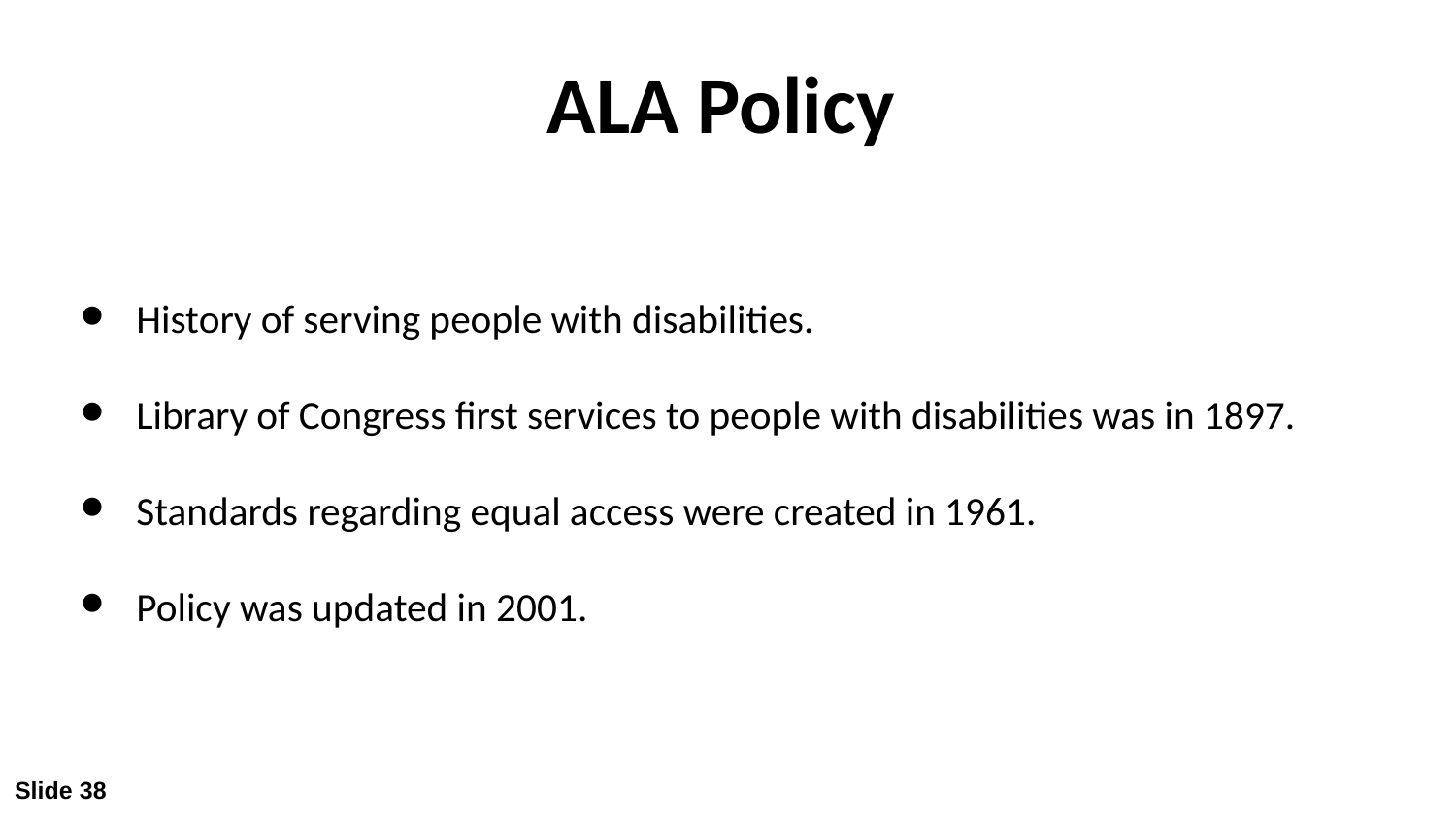

# ALA Policy
History of serving people with disabilities.
Library of Congress first services to people with disabilities was in 1897.
Standards regarding equal access were created in 1961.
Policy was updated in 2001.
Slide 38